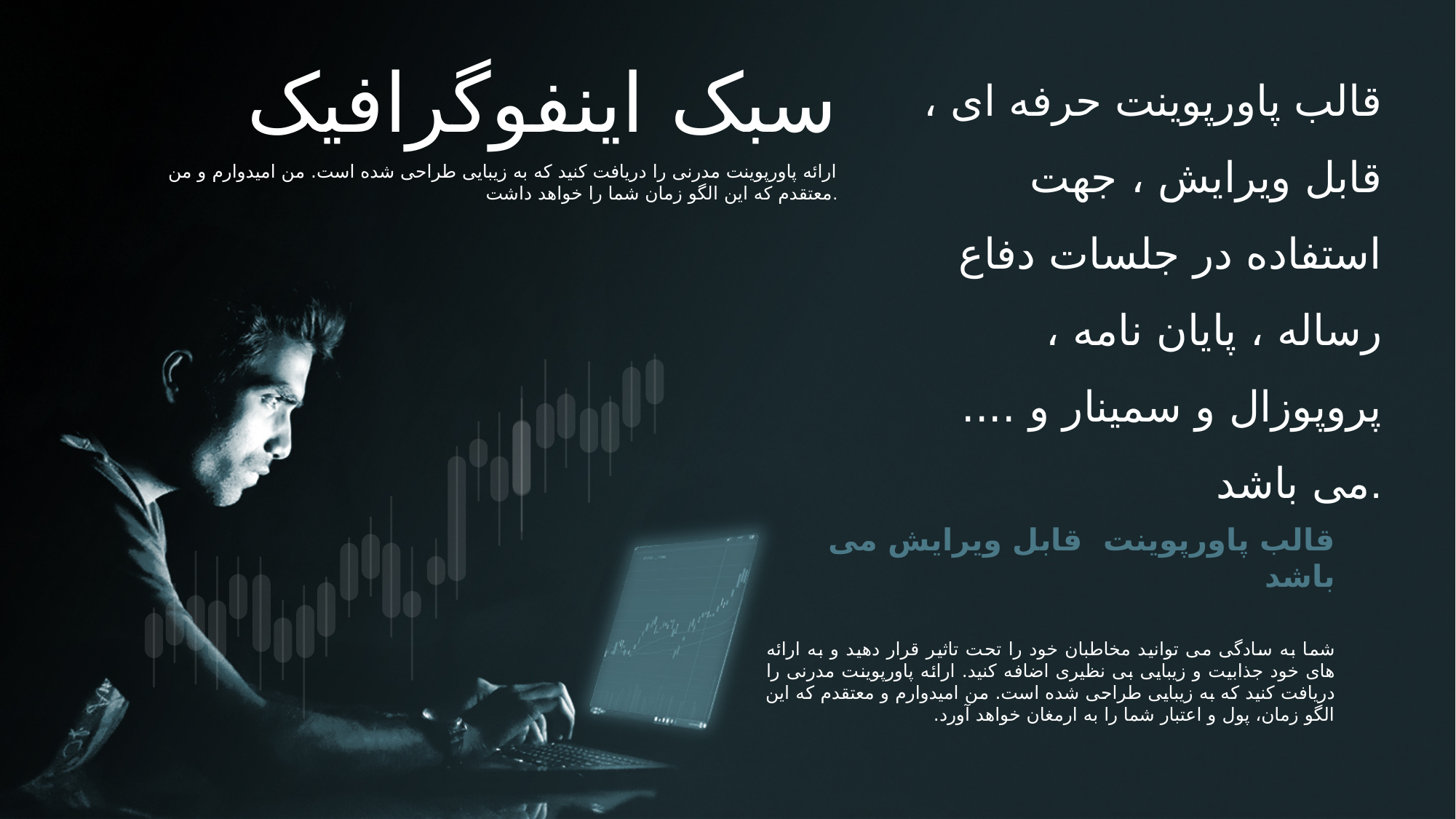

سبک اینفوگرافیک
قالب پاورپوينت حرفه ای ، قابل ویرایش ، جهت استفاده در جلسات دفاع رساله ، پایان نامه ، پروپوزال و سمینار و .... می باشد.
ارائه پاورپوینت مدرنی را دریافت کنید که به زیبایی طراحی شده است. من امیدوارم و من معتقدم که این الگو زمان شما را خواهد داشت.
قالب پاورپوینت  قابل ویرایش می باشد
شما به سادگی می توانید مخاطبان خود را تحت تاثیر قرار دهید و به ارائه های خود جذابیت و زیبایی بی نظیری اضافه کنید. ارائه پاورپوینت مدرنی را دریافت کنید که به زیبایی طراحی شده است. من امیدوارم و معتقدم که این الگو زمان، پول و اعتبار شما را به ارمغان خواهد آورد.